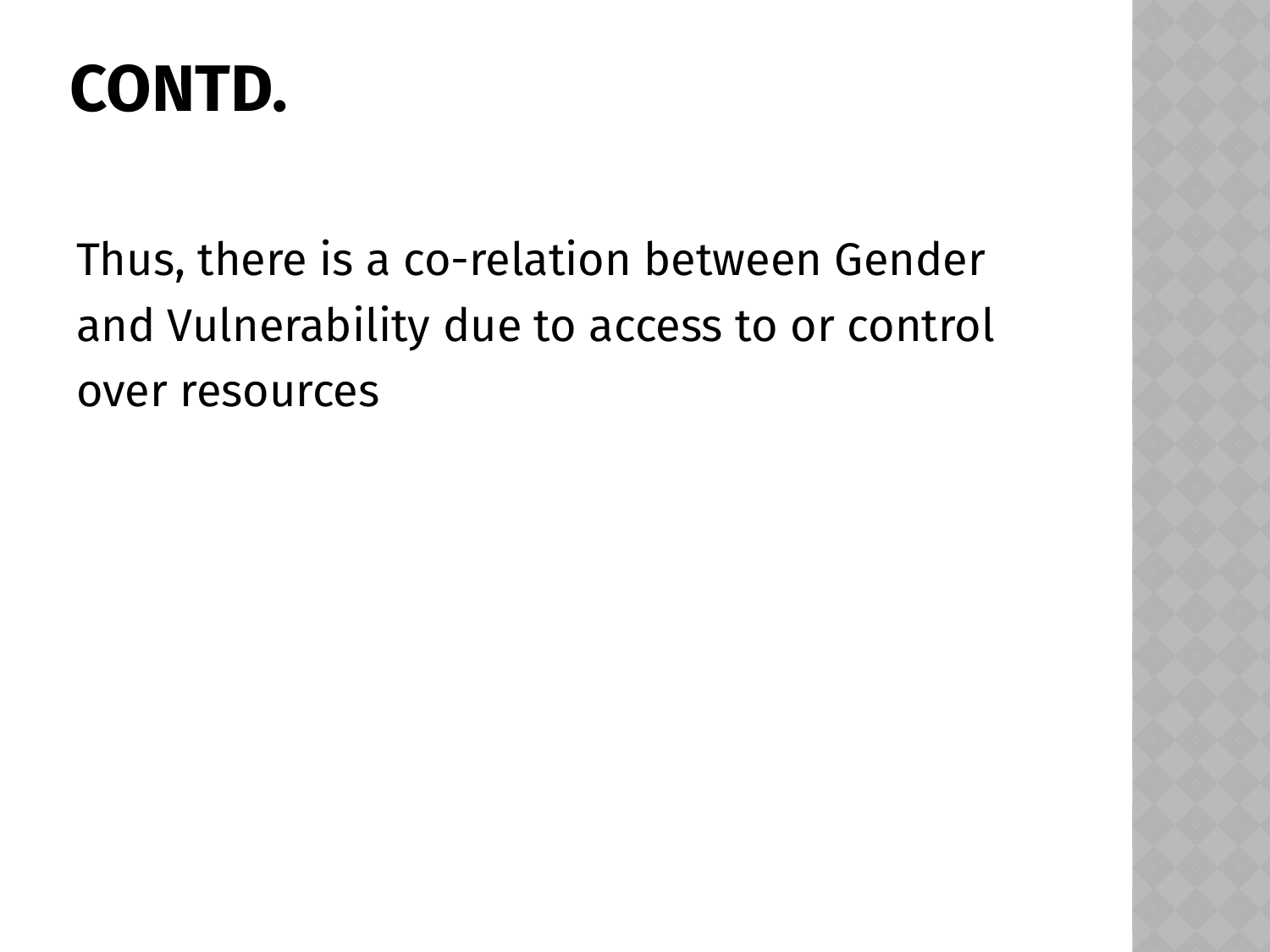

# Contd.
Thus, there is a co-relation between Gender
and Vulnerability due to access to or control
over resources